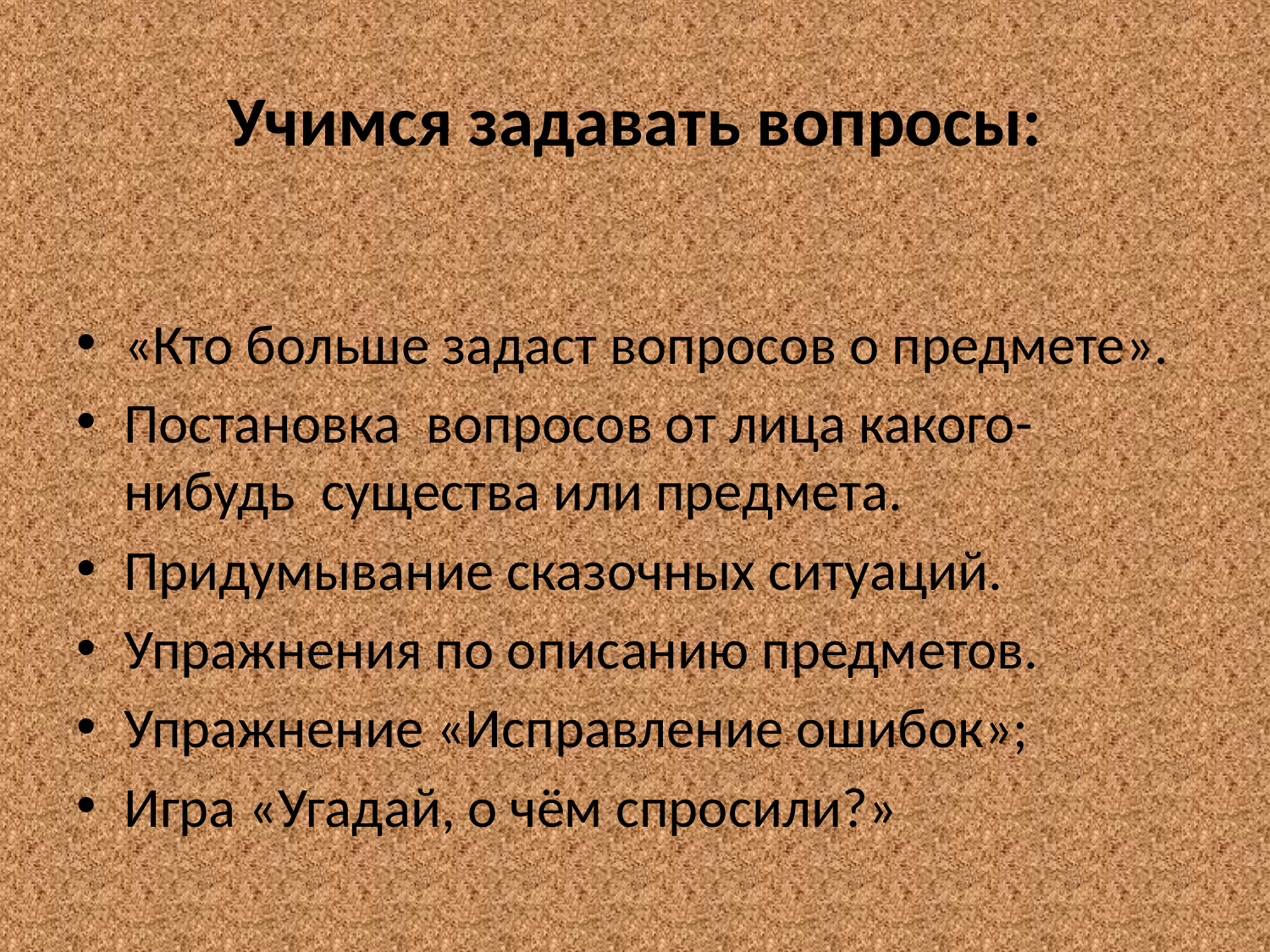

# Учимся задавать вопросы:

«Кто больше задаст вопросов о предмете».
Постановка  вопросов от лица какого-нибудь  существа или предмета.
Придумывание сказочных ситуаций.
Упражнения по описанию предметов.
Упражнение «Исправление ошибок»;
Игра «Угадай, о чём спросили?»